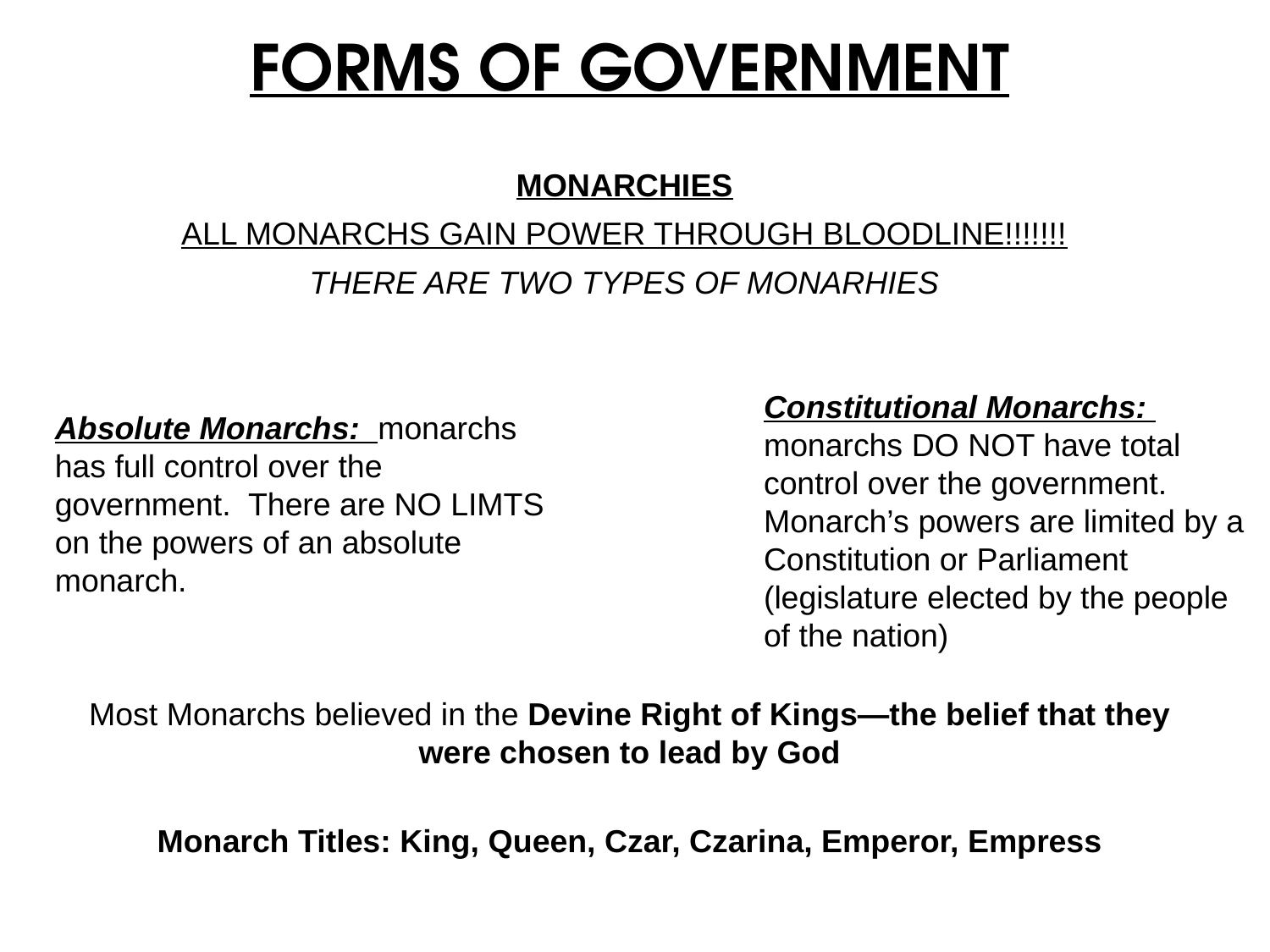

FORMS OF GOVERNMENT
MONARCHIES
ALL MONARCHS GAIN POWER THROUGH BLOODLINE!!!!!!!
THERE ARE TWO TYPES OF MONARHIES
Constitutional Monarchs:  monarchs DO NOT have total control over the government.  Monarch’s powers are limited by a Constitution or Parliament (legislature elected by the people of the nation)
Absolute Monarchs:  monarchs has full control over the government.  There are NO LIMTS on the powers of an absolute monarch.
Most Monarchs believed in the Devine Right of Kings—the belief that they were chosen to lead by God
Monarch Titles: King, Queen, Czar, Czarina, Emperor, Empress